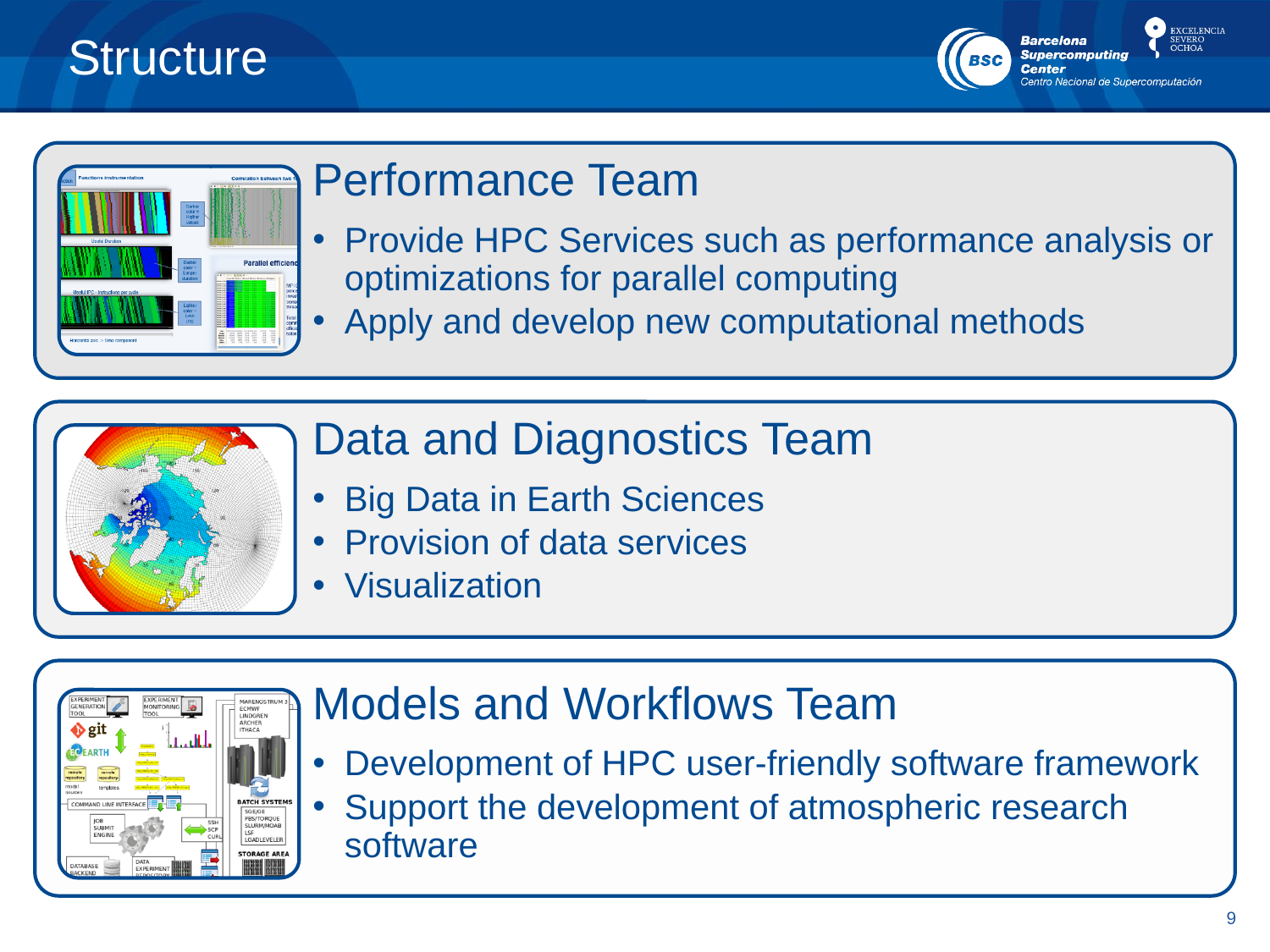

# Structure

Performance Team
Provide HPC Services such as performance analysis or optimizations for parallel computing
Apply and develop new computational methods

Data and Diagnostics Team
Big Data in Earth Sciences
Provision of data services
Visualization

Models and Workflows Team
Development of HPC user-friendly software framework
Support the development of atmospheric research software